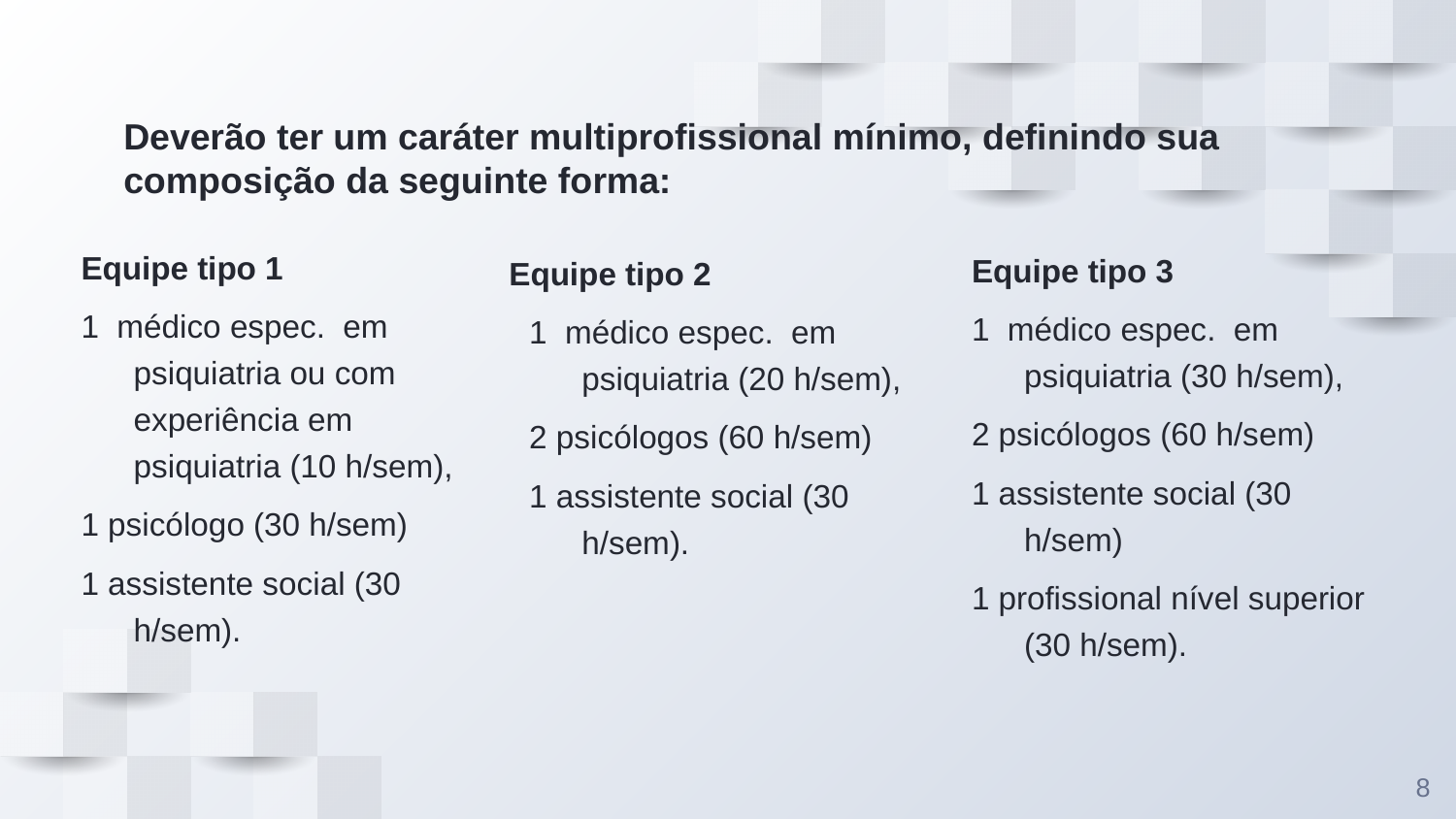

# Deverão ter um caráter multiprofissional mínimo, definindo sua composição da seguinte forma:
Equipe tipo 1
1  médico espec.  em psiquiatria ou com experiência em psiquiatria (10 h/sem),
1 psicólogo (30 h/sem)
1 assistente social (30 h/sem).
Equipe tipo 3
1  médico espec.  em psiquiatria (30 h/sem),
2 psicólogos (60 h/sem)
1 assistente social (30 h/sem)
1 profissional nível superior (30 h/sem).

Equipe tipo 2
1  médico espec.  em psiquiatria (20 h/sem),
2 psicólogos (60 h/sem)
1 assistente social (30 h/sem).
8